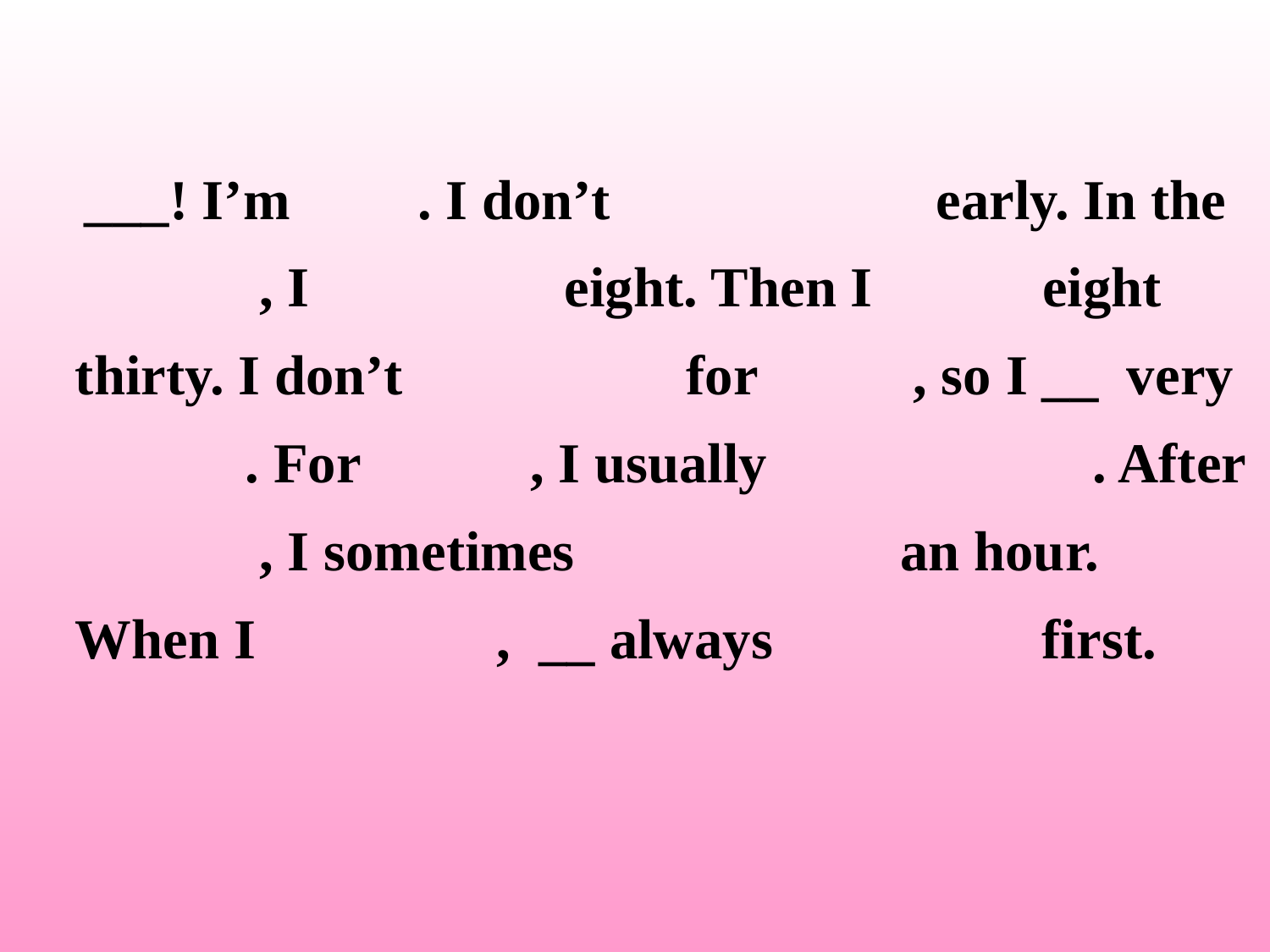

___! I’m         . I don’t                       early. In the                , I                  eight. Then I            eight thirty. I don’t                    for           , so I __  very              . For            , I usually                       . After              , I sometimes                       an hour. When I                 ,  __ always                   first.